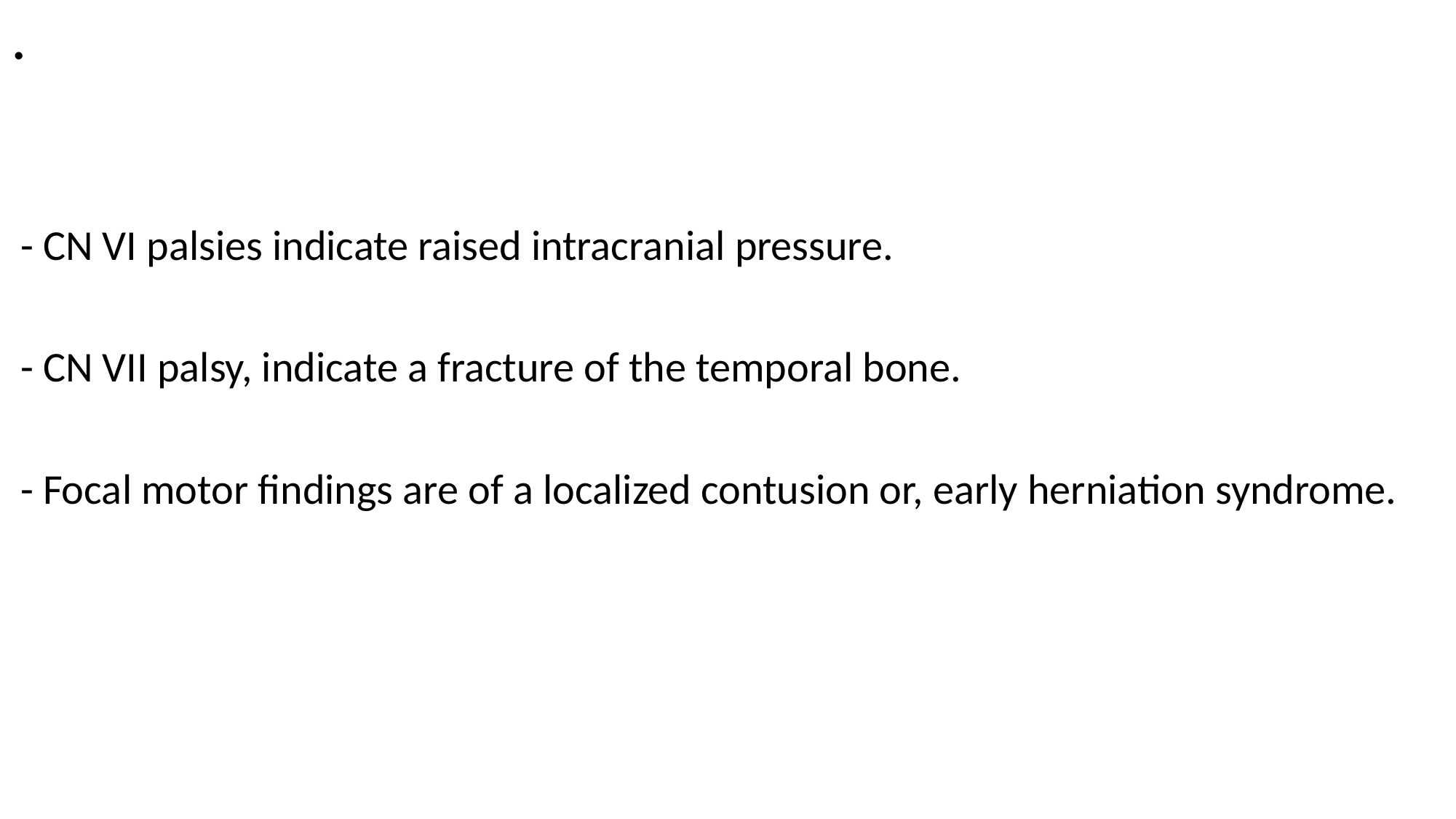

# .

 - CN VI palsies indicate raised intracranial pressure.

 - CN VII palsy, indicate a fracture of the temporal bone.

 - Focal motor findings are of a localized contusion or, early herniation syndrome.